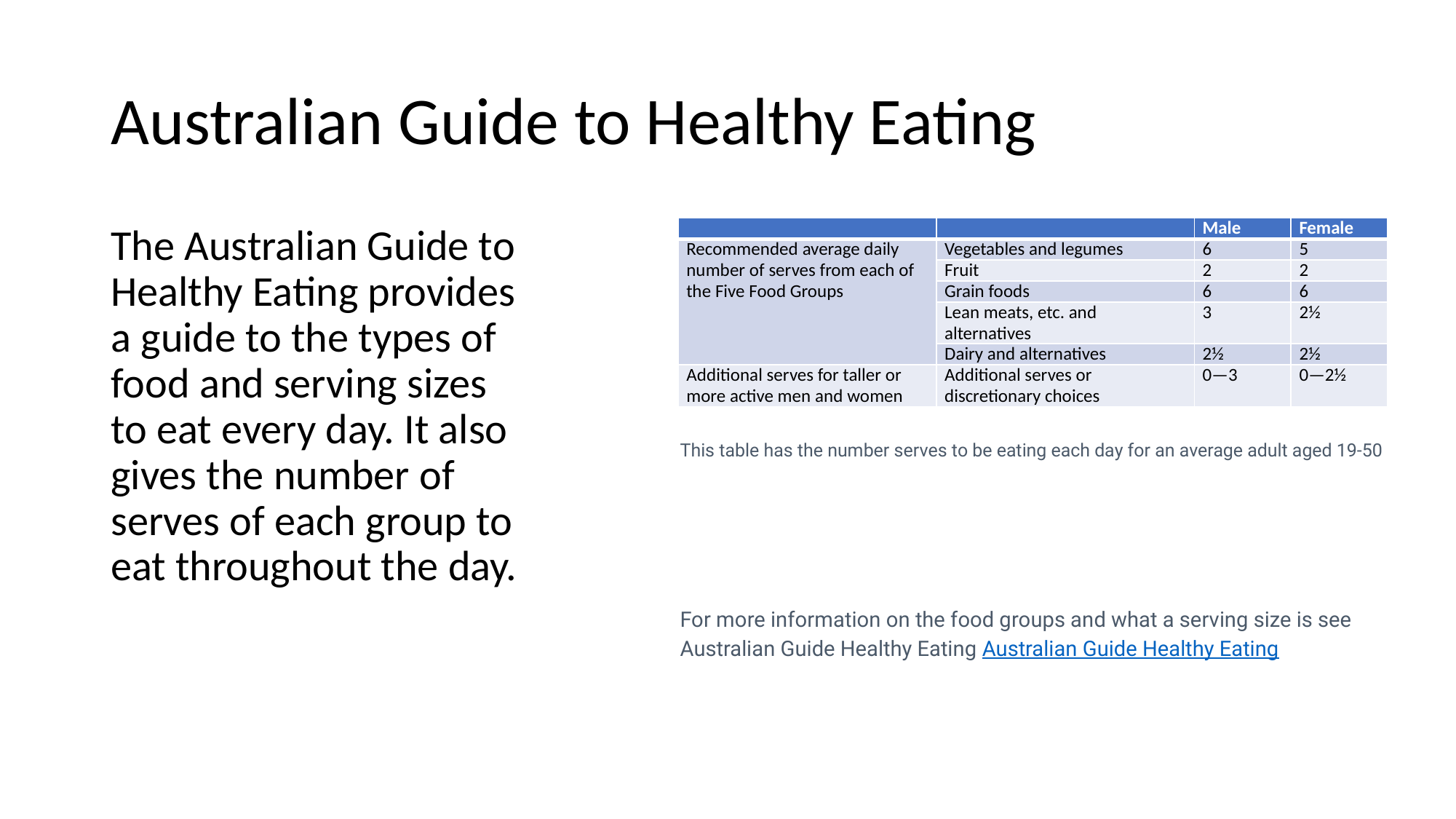

# Australian Guide to Healthy Eating
The Australian Guide to Healthy Eating provides a guide to the types of food and serving sizes to eat every day. It also gives the number of serves of each group to eat throughout the day.
|  |  | Male | Female |
| --- | --- | --- | --- |
| Recommended average daily number of serves from each of the Five Food Groups | Vegetables and legumes | 6 | 5 |
|  | Fruit | 2 | 2 |
|  | Grain foods | 6 | 6 |
|  | Lean meats, etc. and alternatives | 3 | 2½ |
|  | Dairy and alternatives | 2½ | 2½ |
| Additional serves for taller or more active men and women | Additional serves or discretionary choices | 0—3 | 0—2½ |
This table has the number serves to be eating each day for an average adult aged 19-50
For more information on the food groups and what a serving size is see Australian Guide Healthy Eating Australian Guide Healthy Eating